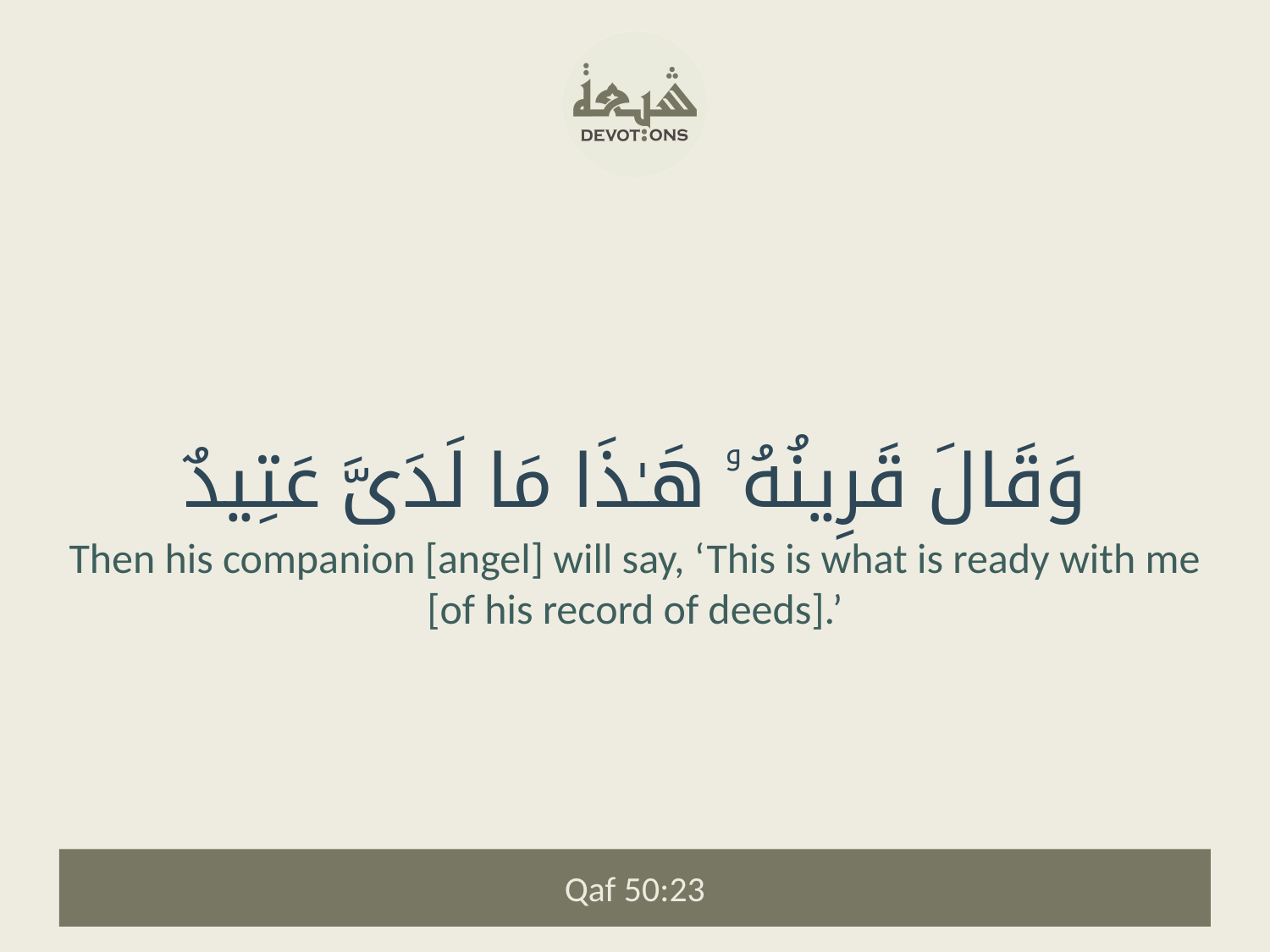

وَقَالَ قَرِينُهُۥ هَـٰذَا مَا لَدَىَّ عَتِيدٌ
Then his companion [angel] will say, ‘This is what is ready with me [of his record of deeds].’
Qaf 50:23